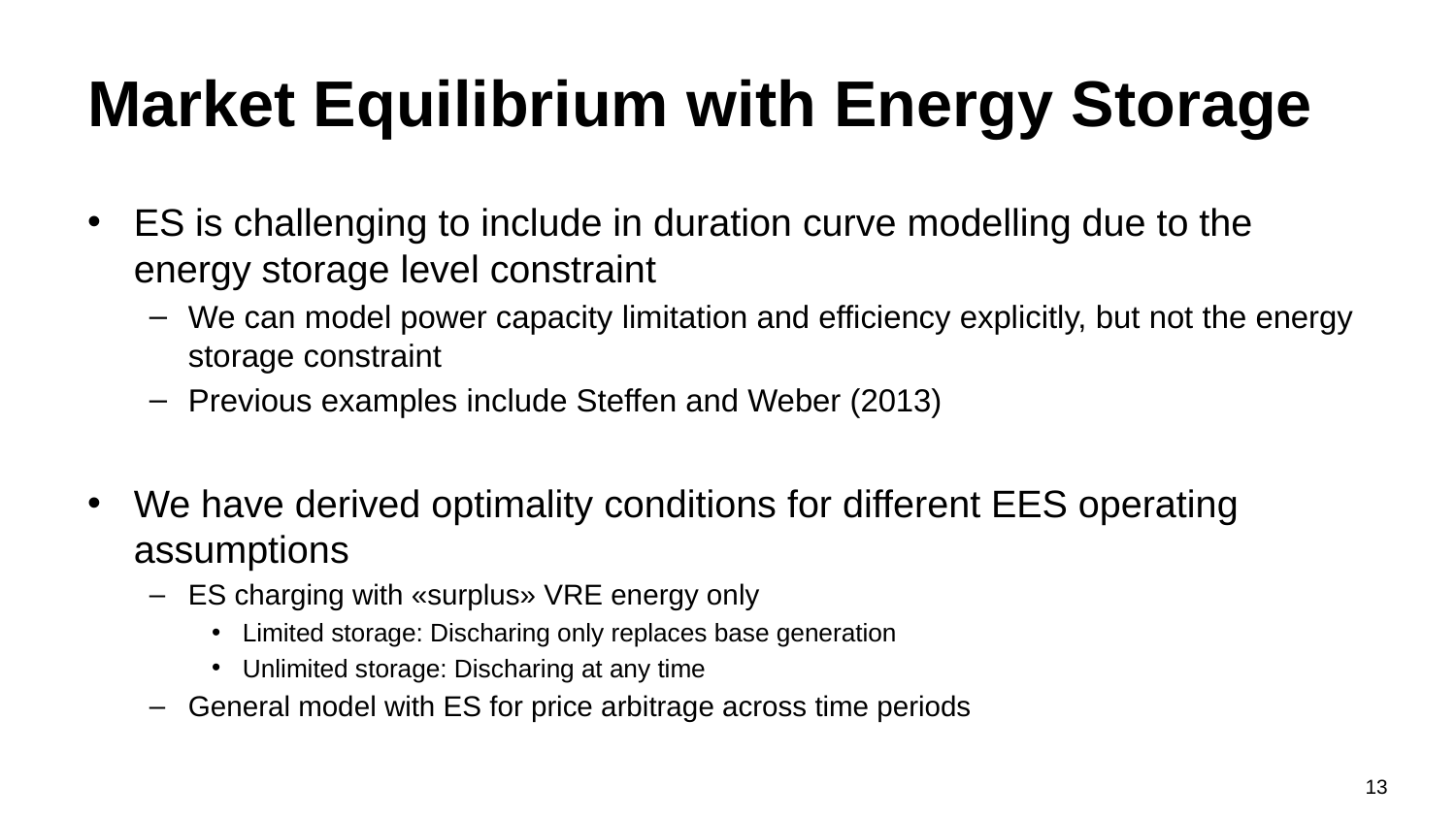

# Market Equilibrium with Energy Storage
ES is challenging to include in duration curve modelling due to the energy storage level constraint
We can model power capacity limitation and efficiency explicitly, but not the energy storage constraint
Previous examples include Steffen and Weber (2013)

We have derived optimality conditions for different EES operating assumptions
ES charging with «surplus» VRE energy only
Limited storage: Discharing only replaces base generation
Unlimited storage: Discharing at any time
General model with ES for price arbitrage across time periods